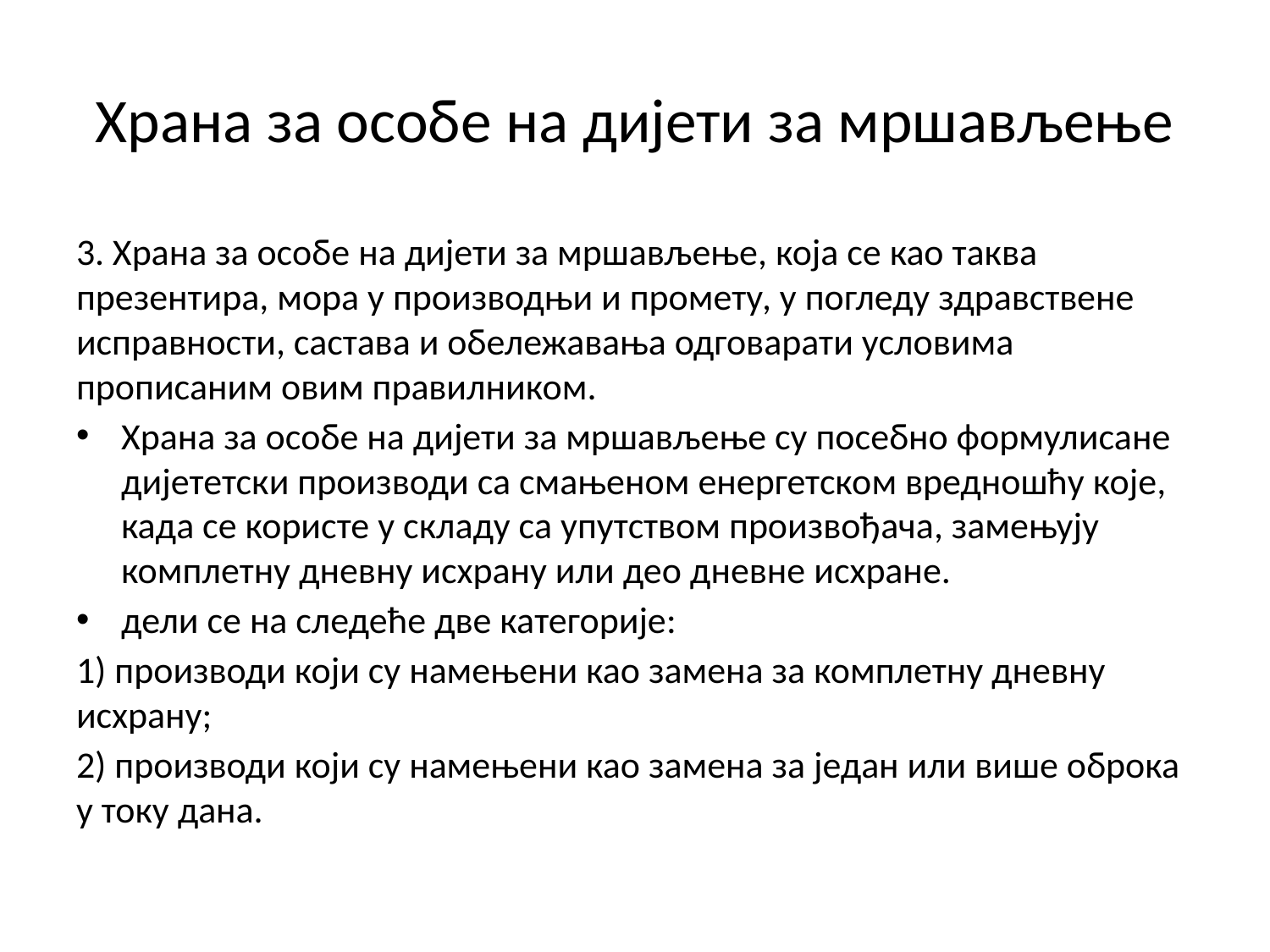

# Храна за особе на дијети за мршављење
3. Храна за особе на дијети за мршављење, која се као таква презентира, мора у производњи и промету, у погледу здравствене исправности, састава и обележавања одговарати условима прописаним овим правилником.
Храна за особе на дијети за мршављење су посебно формулисане дијететски производи са смањеном енергетском вредношћу које, када се користе у складу са упутством произвођача, замењују комплетну дневну исхрану или део дневне исхране.
дели се на следеће две категорије:
1) производи који су намењени као замена за комплетну дневну исхрану;
2) производи који су намењени као замена за један или више оброка у току дана.